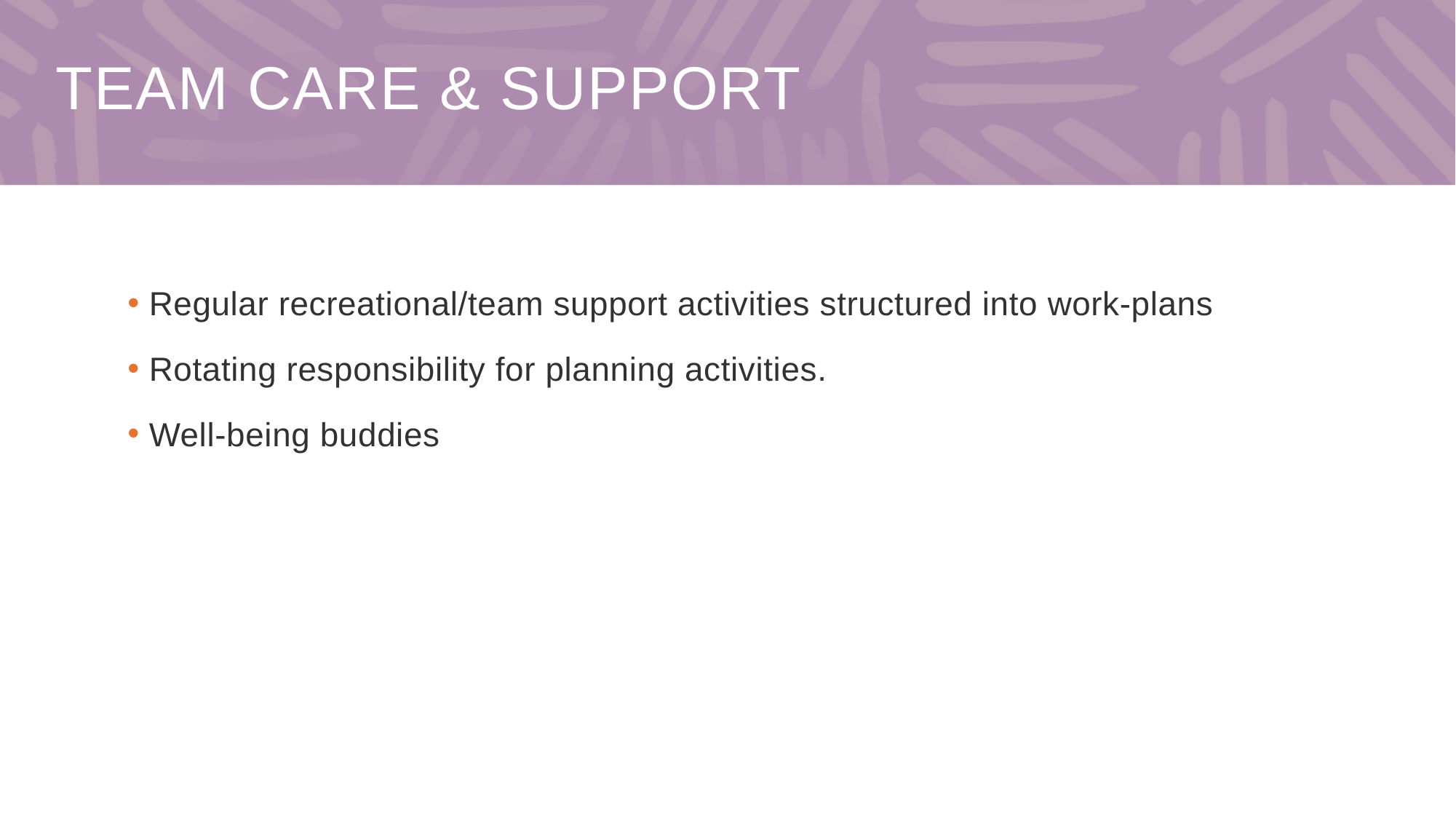

# Team care & support
 Regular recreational/team support activities structured into work-plans
 Rotating responsibility for planning activities.
 Well-being buddies